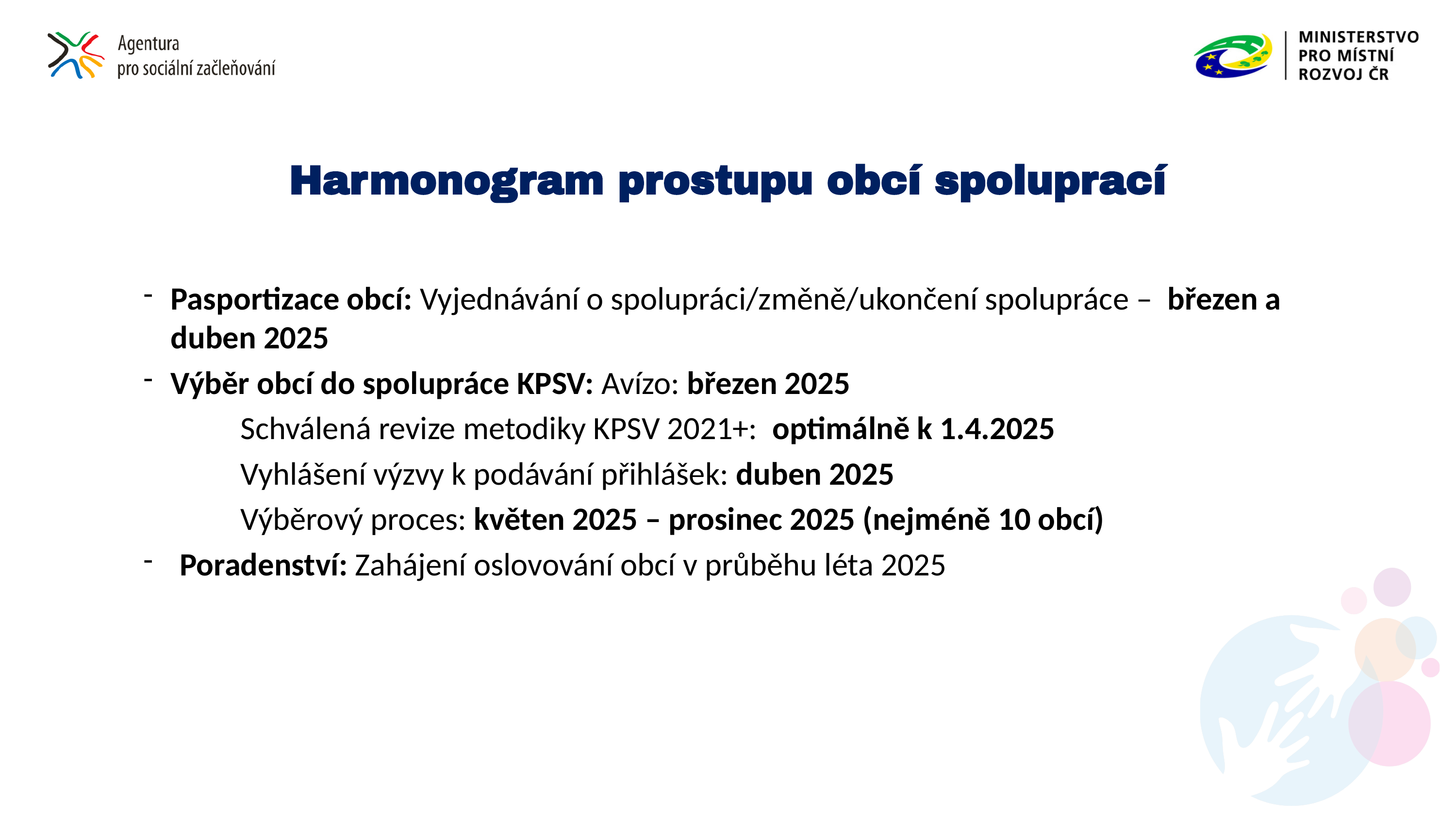

# Harmonogram prostupu obcí spoluprací
Pasportizace obcí: Vyjednávání o spolupráci/změně/ukončení spolupráce –  březen a duben 2025
Výběr obcí do spolupráce KPSV: Avízo: březen 2025
   Schválená revize metodiky KPSV 2021+:  optimálně k 1.4.2025
   Vyhlášení výzvy k podávání přihlášek: duben 2025
   Výběrový proces: květen 2025 – prosinec 2025 (nejméně 10 obcí)
Poradenství: Zahájení oslovování obcí v průběhu léta 2025